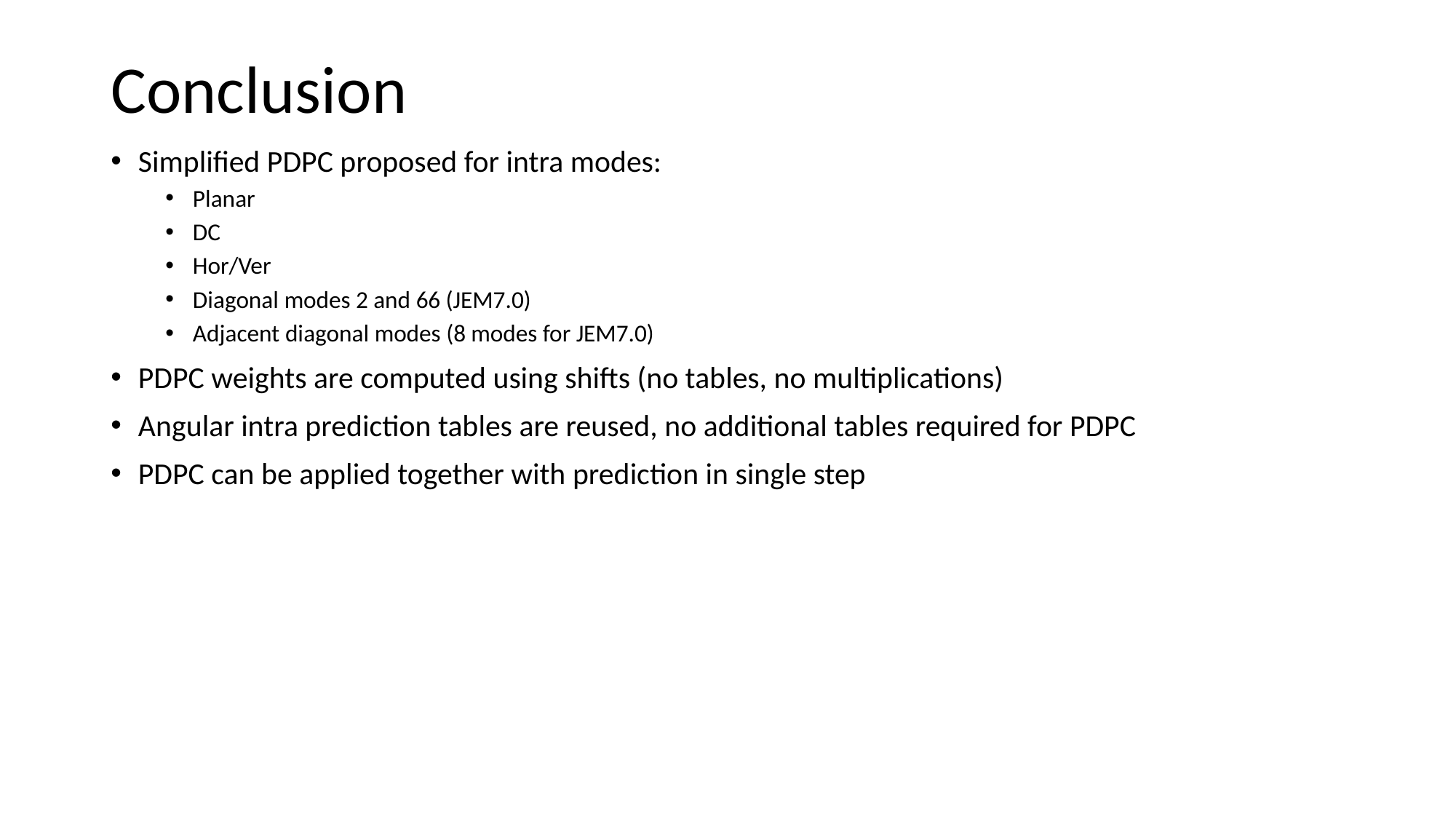

# Conclusion
Simplified PDPC proposed for intra modes:
Planar
DC
Hor/Ver
Diagonal modes 2 and 66 (JEM7.0)
Adjacent diagonal modes (8 modes for JEM7.0)
PDPC weights are computed using shifts (no tables, no multiplications)
Angular intra prediction tables are reused, no additional tables required for PDPC
PDPC can be applied together with prediction in single step